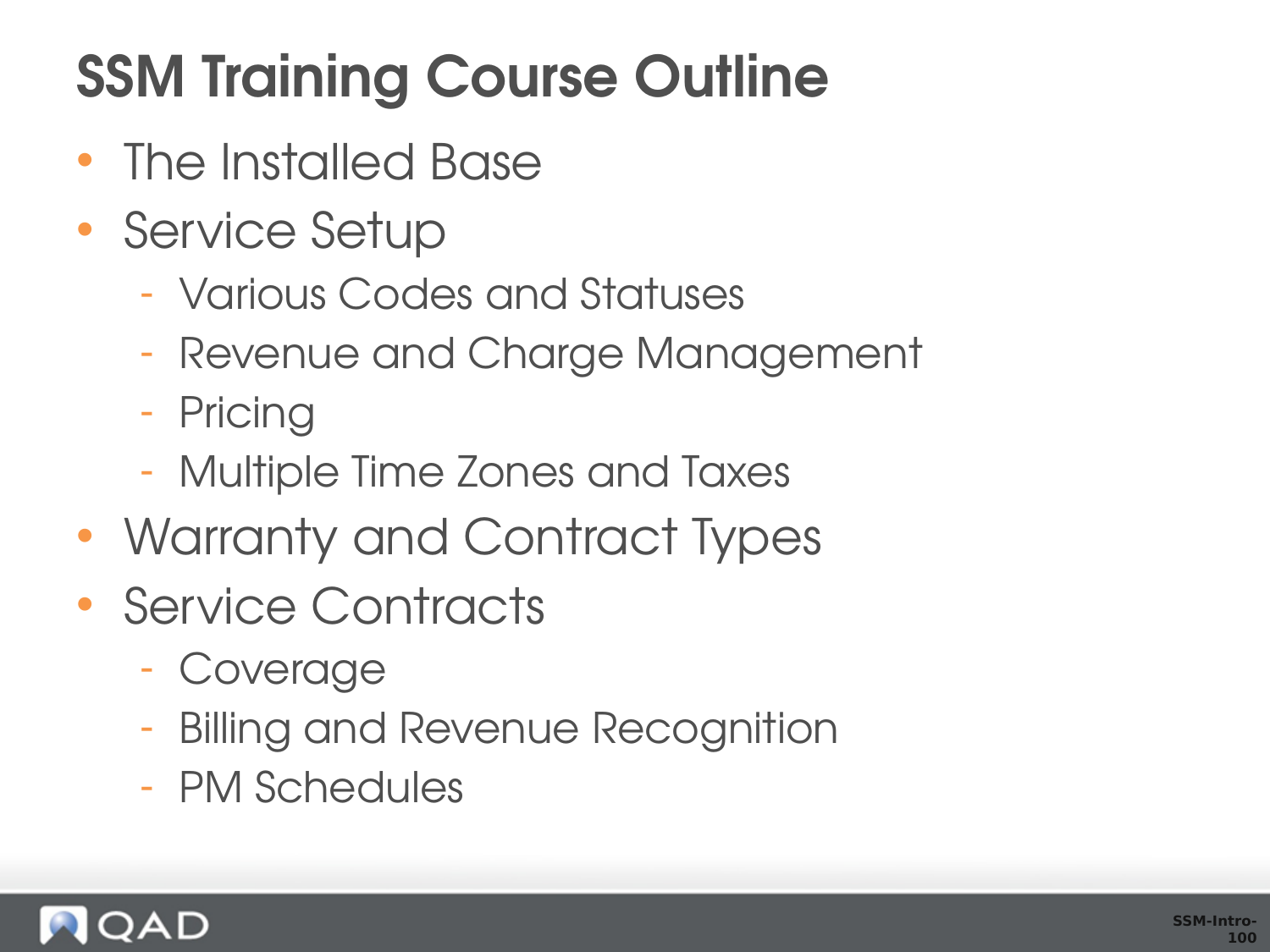

# SSM Training Course Outline
The Installed Base
Service Setup
Various Codes and Statuses
Revenue and Charge Management
Pricing
Multiple Time Zones and Taxes
Warranty and Contract Types
Service Contracts
Coverage
Billing and Revenue Recognition
PM Schedules

SSM-Intro-100